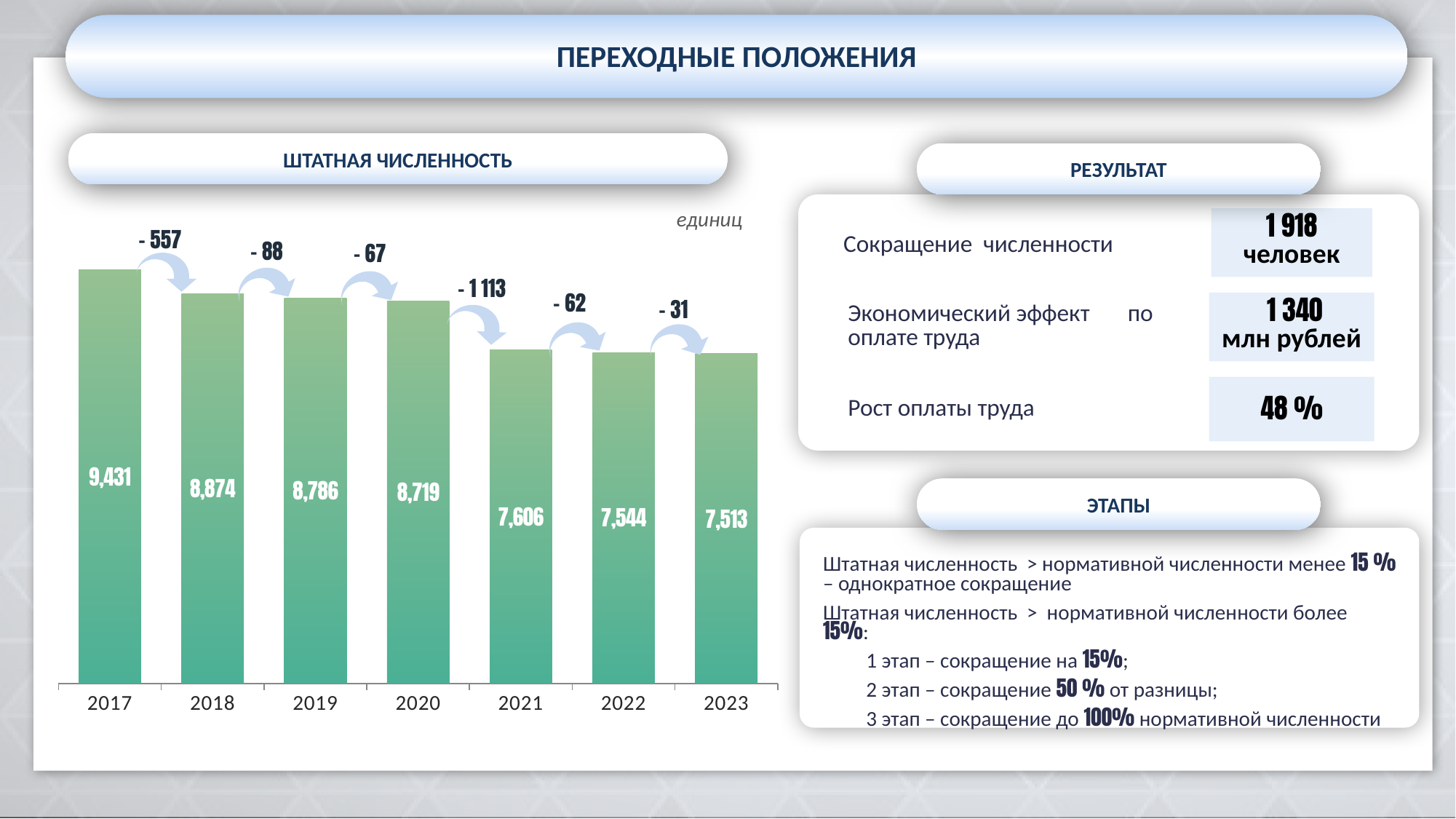

ПЕРЕХОДНЫЕ ПОЛОЖЕНИЯ

ШТАТНАЯ ЧИСЛЕННОСТЬ

РЕЗУЛЬТАТ

единиц
1 918 человек
Сокращение  численности
- 557
- 88

### Chart

| Category | Столбец1 |
|---|---|
| 2017 | 9431.0 |
| 2018 | 8874.0 |
| 2019 | 8786.0 |
| 2020 | 8719.0 |
| 2021 | 7606.0 |
| 2022 | 7544.0 |
| 2023 | 7513.0 |
- 67

- 1 113
- 62
- 31
 1 340
млн рублей
Экономический эффект       по оплате труда

48 %
Рост оплаты труда

ЭТАПЫ

Штатная численность  > нормативной численности менее 15 % – однократное сокращение
Штатная численность  >  нормативной численности более 15%:
1 этап – сокращение на 15%;
2 этап – сокращение 50 % от разницы;
3 этап – сокращение до 100% нормативной численности